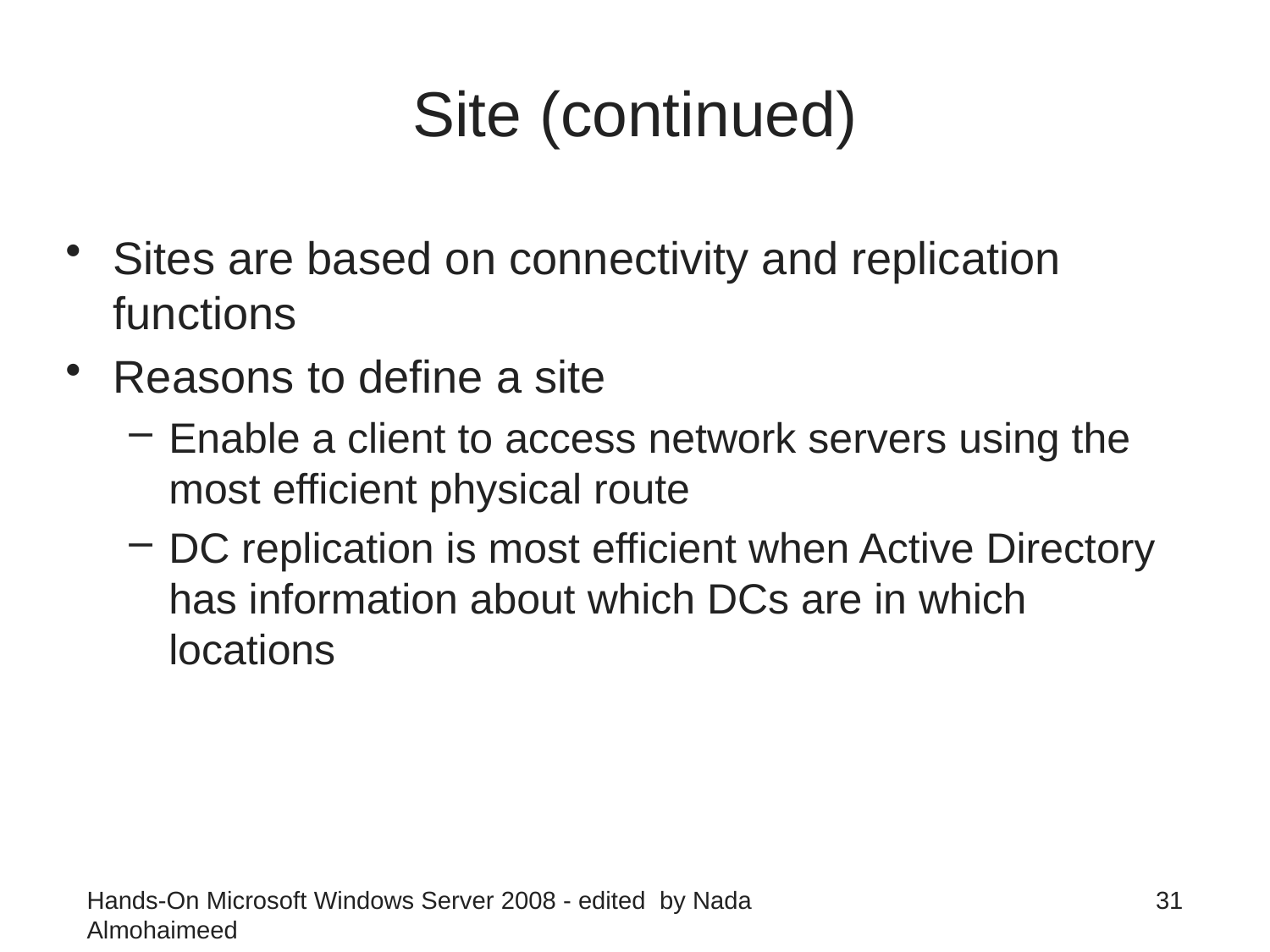

# Site (continued)
Sites are based on connectivity and replication functions
Reasons to define a site
Enable a client to access network servers using the most efficient physical route
DC replication is most efficient when Active Directory has information about which DCs are in which locations

Hands-On Microsoft Windows Server 2008 - edited  by Nada Almohaimeed
31